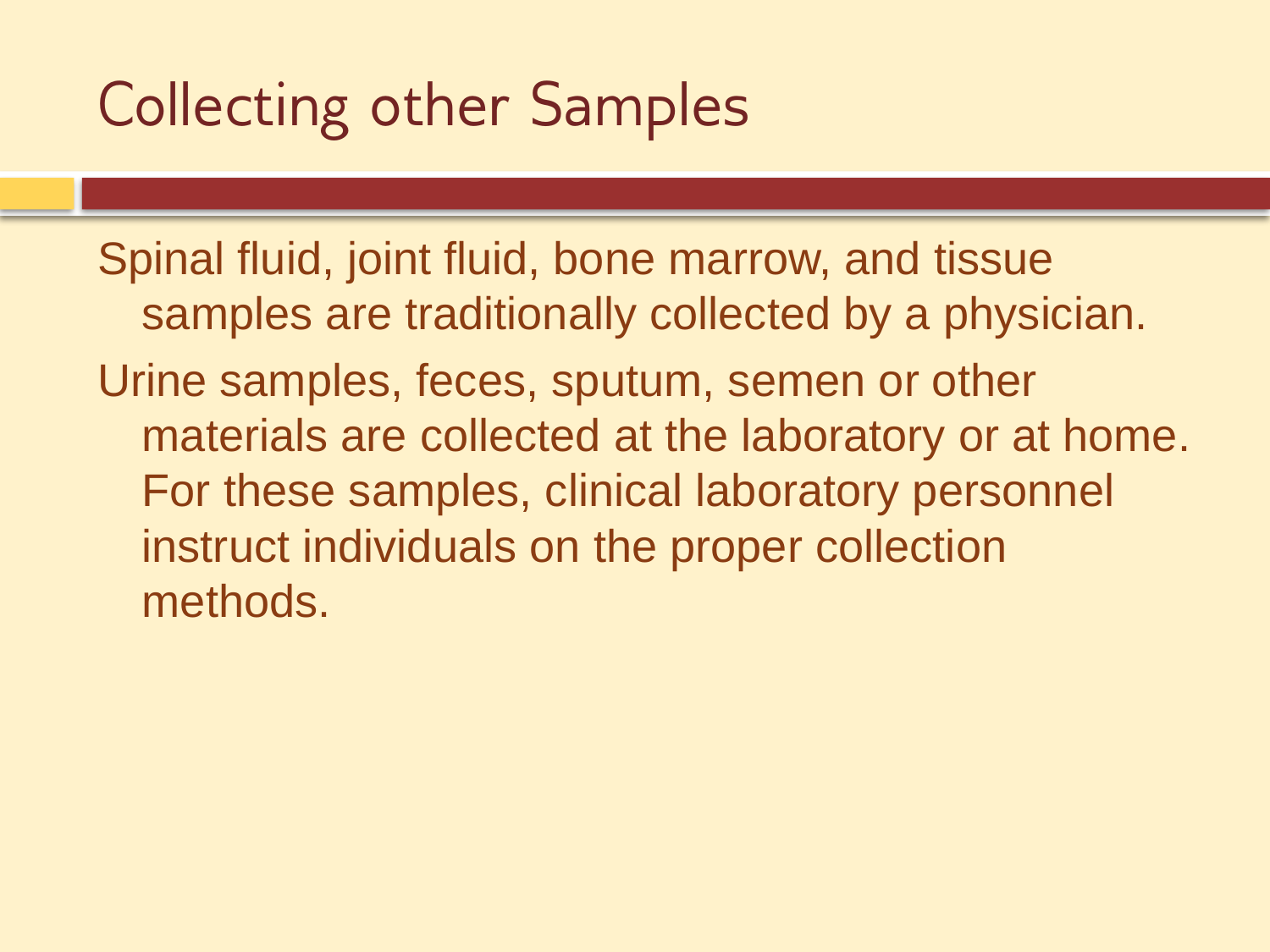

# Collecting other Samples
Spinal fluid, joint fluid, bone marrow, and tissue samples are traditionally collected by a physician.
Urine samples, feces, sputum, semen or other materials are collected at the laboratory or at home.  For these samples, clinical laboratory personnel instruct individuals on the proper collection methods.